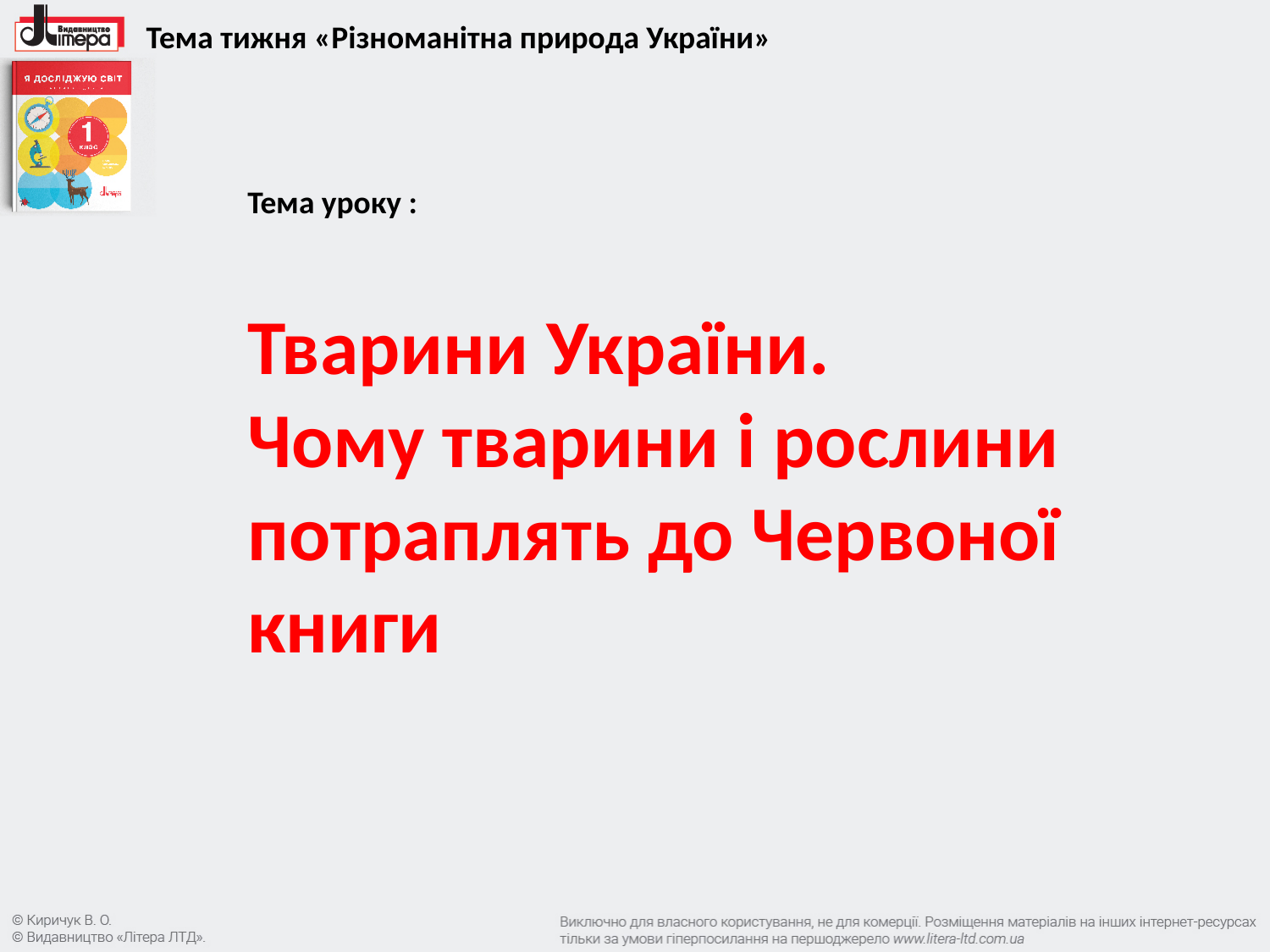

Тема тижня «Різноманітна природа України»
Тема уроку :

Тварини України.
Чому тварини і рослини потраплять до Червоної книги